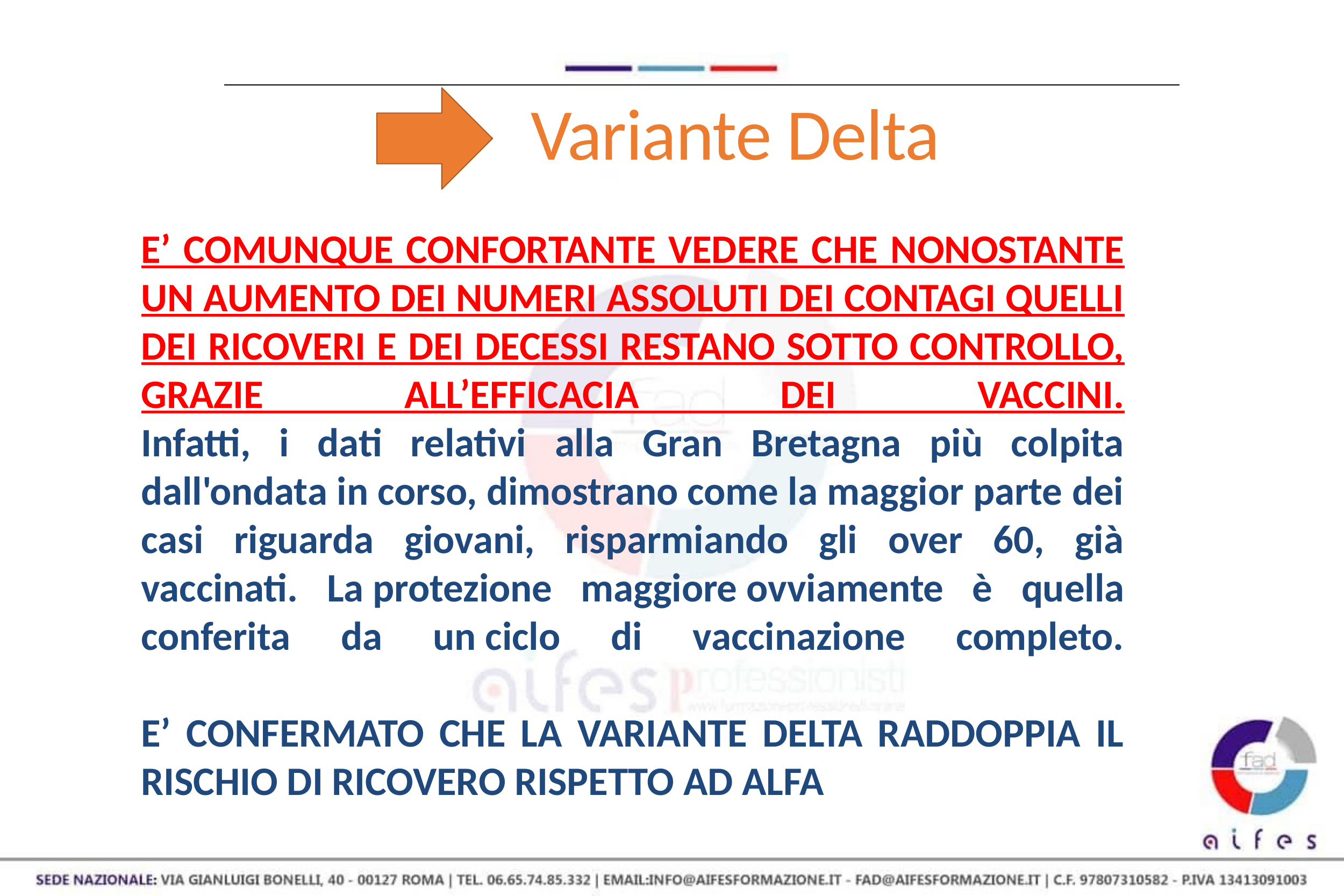

# Variante Delta
E’ COMUNQUE CONFORTANTE VEDERE CHE NONOSTANTE UN AUMENTO DEI NUMERI ASSOLUTI DEI CONTAGI QUELLI DEI RICOVERI E DEI DECESSI RESTANO SOTTO CONTROLLO, GRAZIE ALL’EFFICACIA DEI VACCINI.
Infatti, i dati relativi alla Gran Bretagna più colpita dall'ondata in corso, dimostrano come la maggior parte dei casi riguarda giovani, risparmiando gli over 60, già vaccinati. La protezione maggiore ovviamente è quella conferita da un ciclo di vaccinazione completo.
E’ CONFERMATO CHE LA VARIANTE DELTA RADDOPPIA IL RISCHIO DI RICOVERO RISPETTO AD ALFA